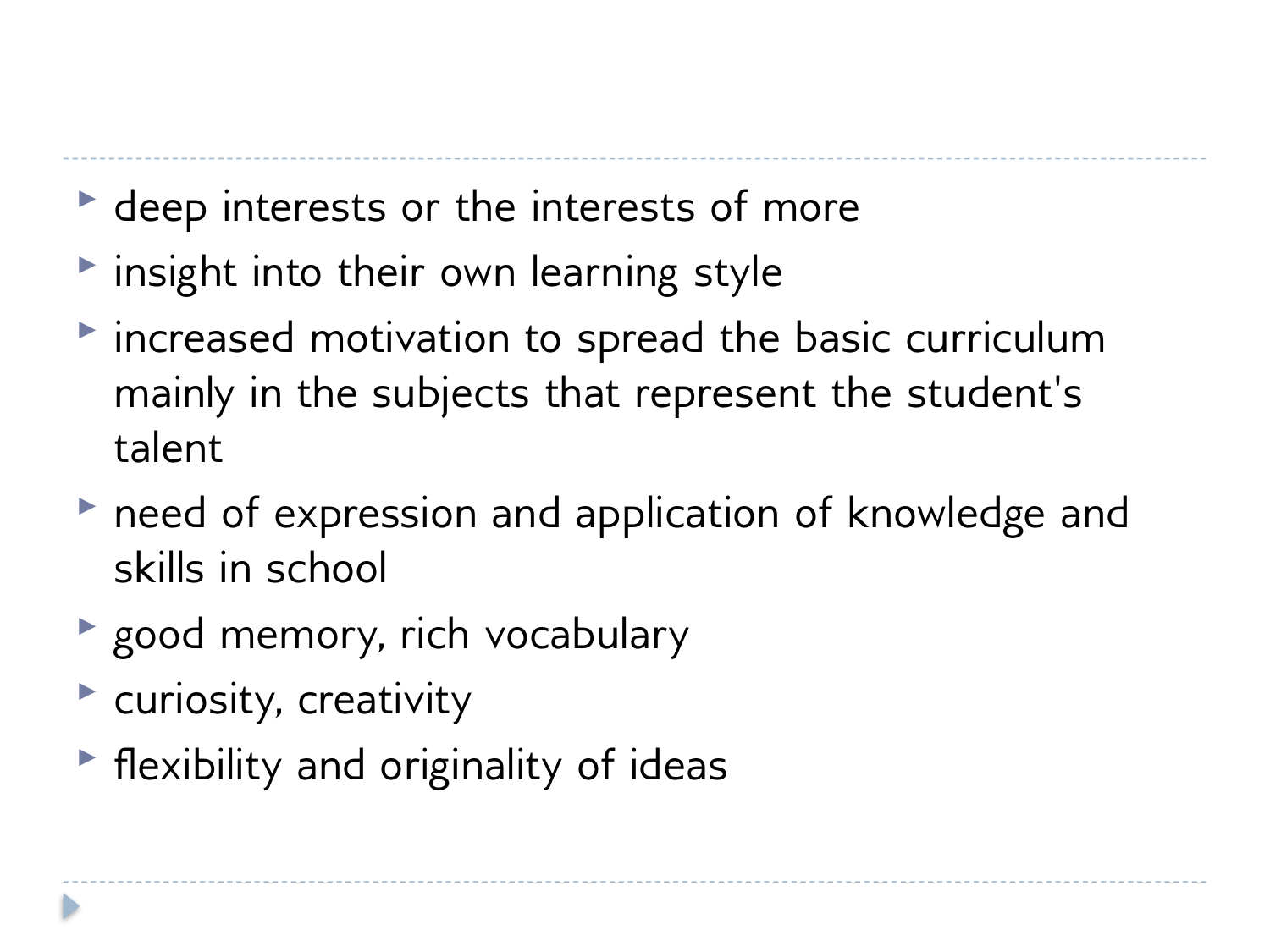

#
deep interests or the interests of more
insight into their own learning style
increased motivation to spread the basic curriculum mainly in the subjects that represent the student's talent
need of expression and application of knowledge and skills in school
good memory, rich vocabulary
curiosity, creativity
flexibility and originality of ideas